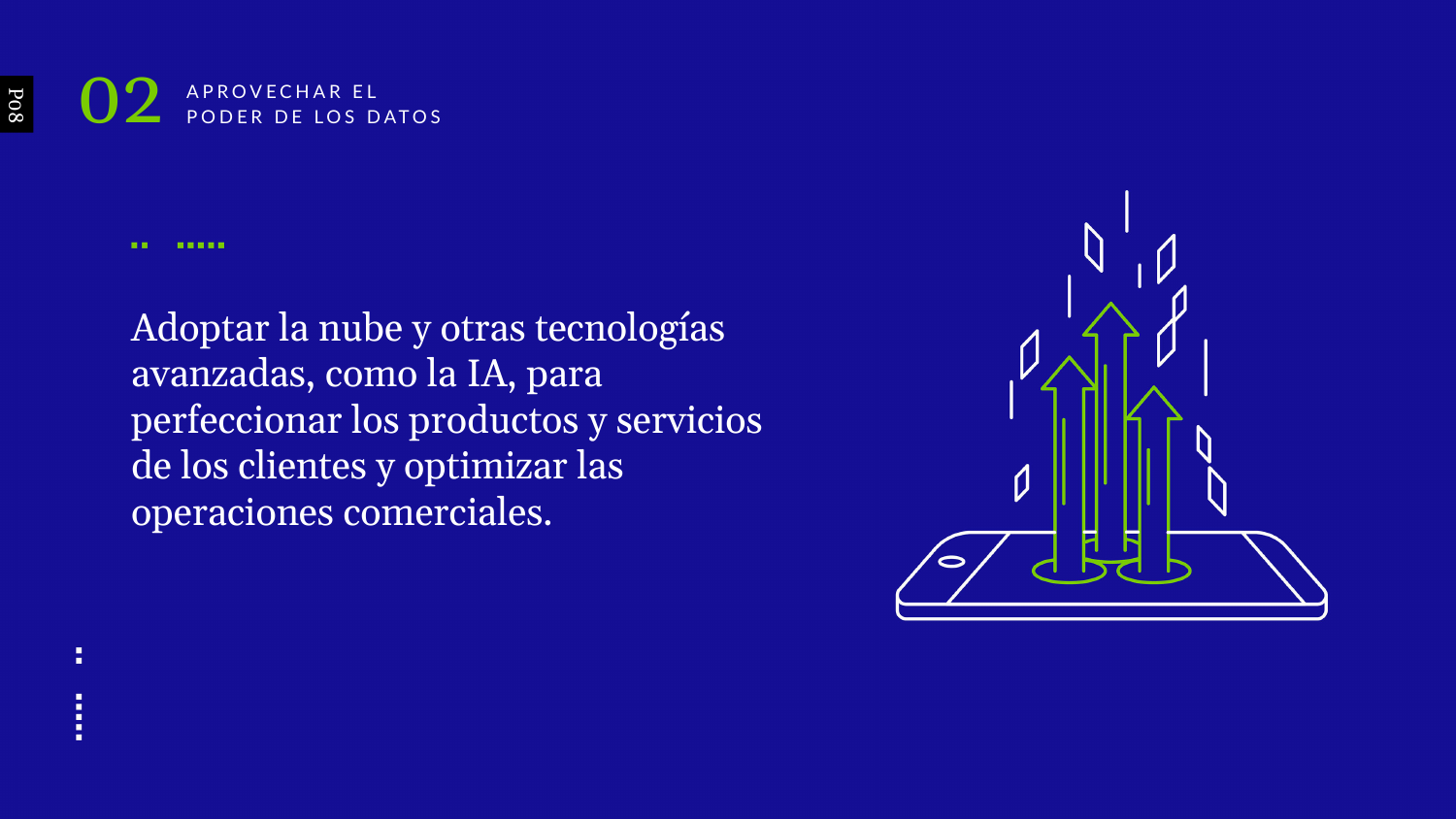

02
Aprovechar EL
PODER DE LOS DATOS
P08
Adoptar la nube y otras tecnologías avanzadas, como la IA, para perfeccionar los productos y servicios de los clientes y optimizar las operaciones comerciales.